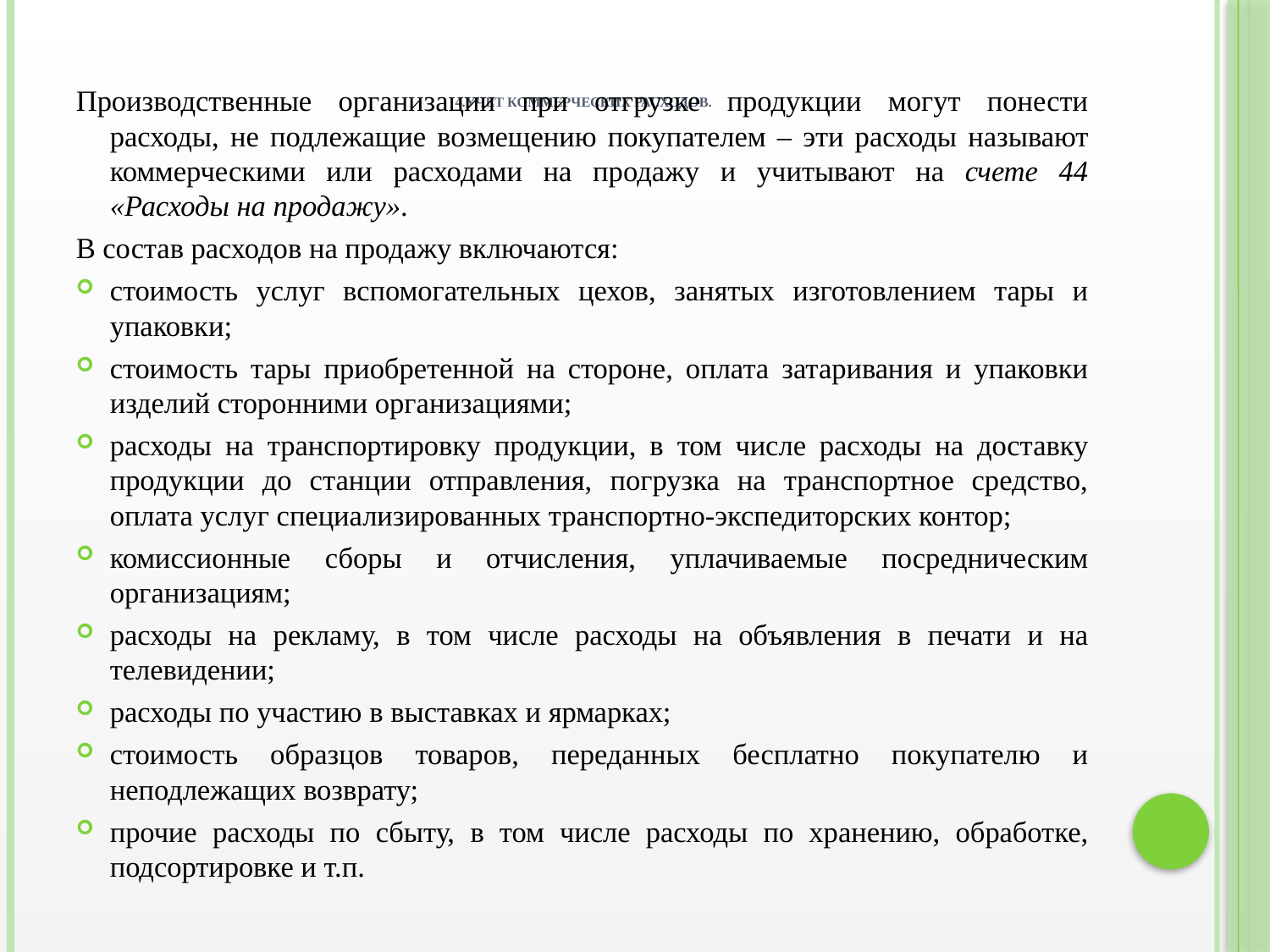

Производственные организации при отгрузке продукции могут понести расходы, не подлежащие возмещению покупателем – эти расходы называют коммерческими или расходами на продажу и учитывают на счете 44 «Расходы на продажу».
В состав расходов на продажу включаются:
стоимость услуг вспомогательных цехов, занятых изготовлением тары и упаковки;
стоимость тары приобретенной на стороне, оплата затаривания и упаковки изделий сторонними организациями;
расходы на транспортировку продукции, в том числе расходы на доставку продукции до станции отправления, погрузка на транспортное средство, оплата услуг специализированных транспортно-экспедиторских контор;
комиссионные сборы и отчисления, уплачиваемые посредническим организациям;
расходы на рекламу, в том числе расходы на объявления в печати и на телевидении;
расходы по участию в выставках и ярмарках;
стоимость образцов товаров, переданных бесплатно покупателю и неподлежащих возврату;
прочие расходы по сбыту, в том числе расходы по хранению, обработке, подсортировке и т.п.

# 4.Учет коммерческих расходов.